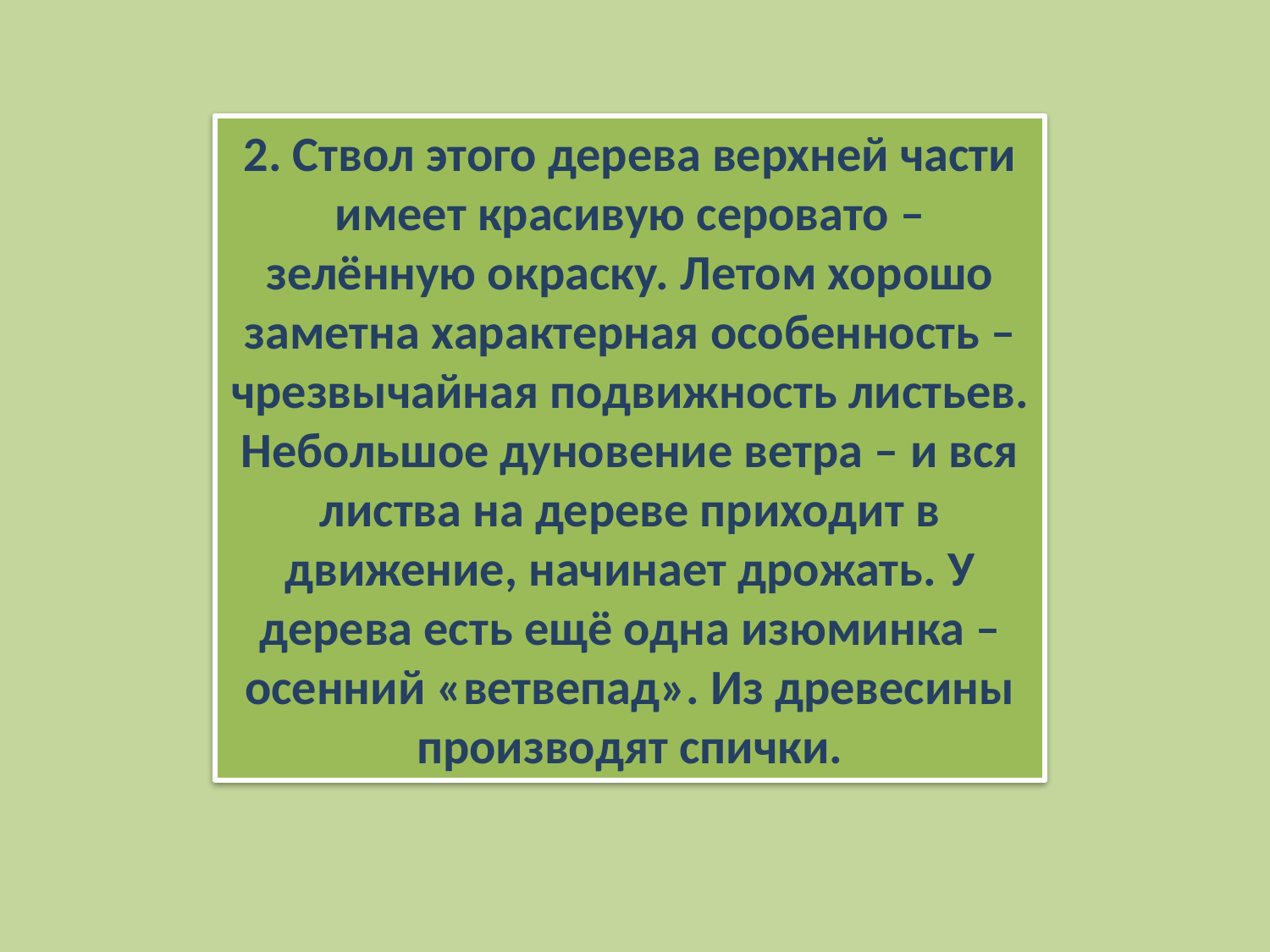

2. Ствол этого дерева верхней части имеет красивую серовато – зелённую окраску. Летом хорошо заметна характерная особенность – чрезвычайная подвижность листьев. Небольшое дуновение ветра – и вся листва на дереве приходит в движение, начинает дрожать. У дерева есть ещё одна изюминка – осенний «ветвепад». Из древесины производят спички.